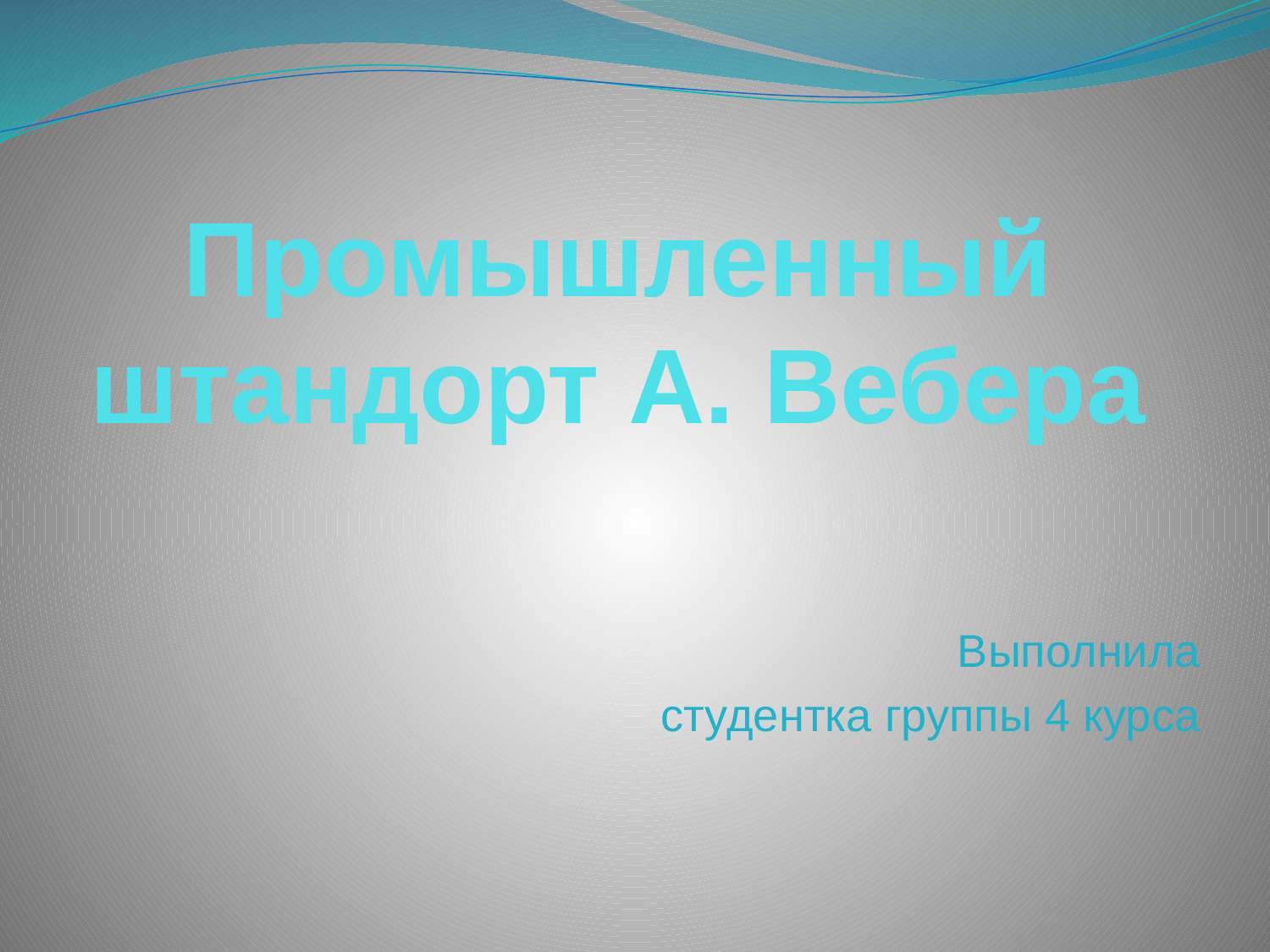

# Промышленный штандорт А. Вебера
Выполнила
 студентка группы 4 курса